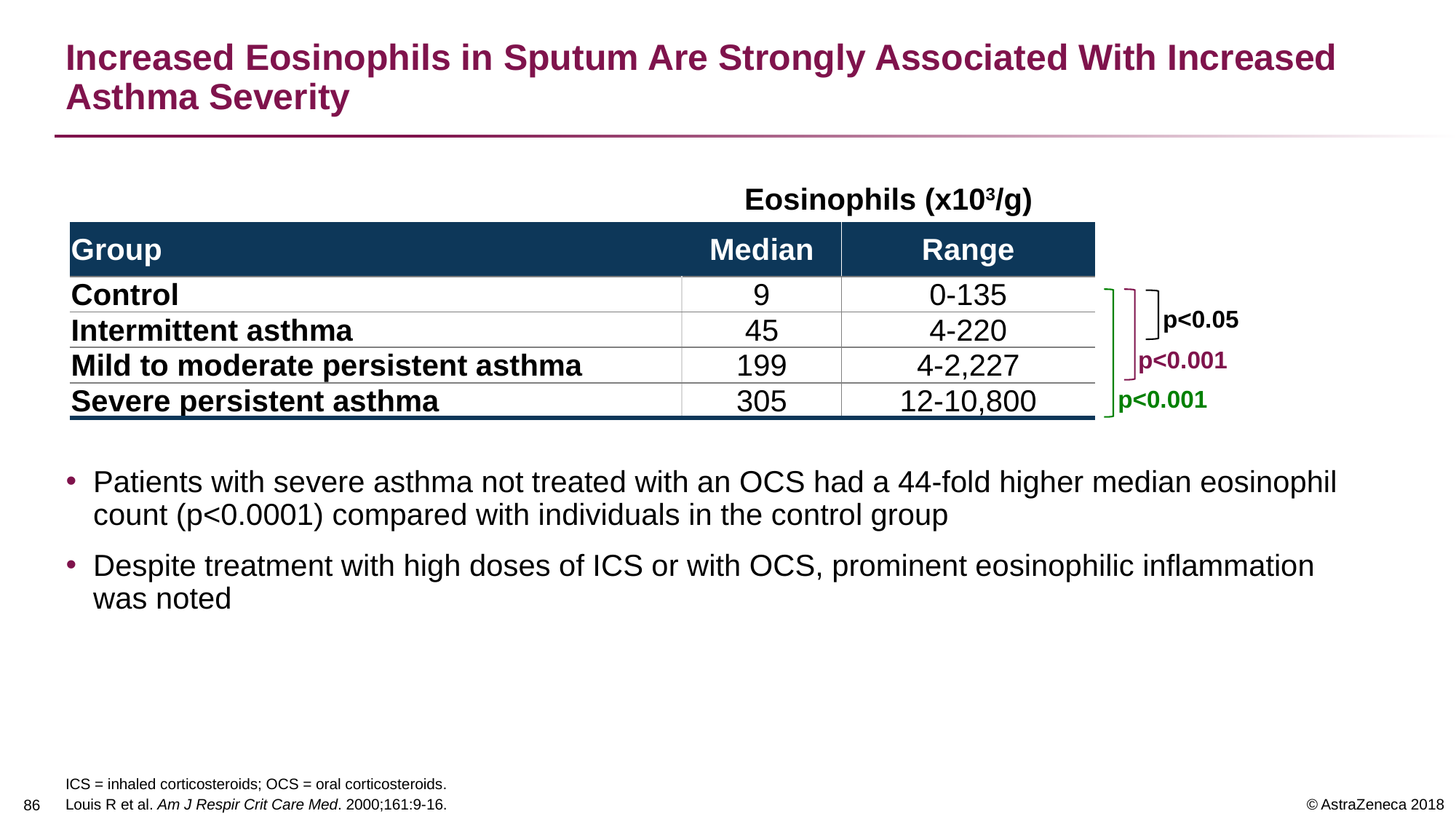

# Increased Eosinophils in Sputum Are Strongly Associated With Increased Asthma Severity
Eosinophils (x103/g)
| Group | Median | Range |
| --- | --- | --- |
| Control | 9 | 0-135 |
| Intermittent asthma | 45 | 4-220 |
| Mild to moderate persistent asthma | 199 | 4-2,227 |
| Severe persistent asthma | 305 | 12-10,800 |

p<0.05
p<0.001
p<0.001
Patients with severe asthma not treated with an OCS had a 44-fold higher median eosinophil count (p<0.0001) compared with individuals in the control group
Despite treatment with high doses of ICS or with OCS, prominent eosinophilic inflammation was noted

ICS = inhaled corticosteroids; OCS = oral corticosteroids.
Louis R et al. Am J Respir Crit Care Med. 2000;161:9-16.
86